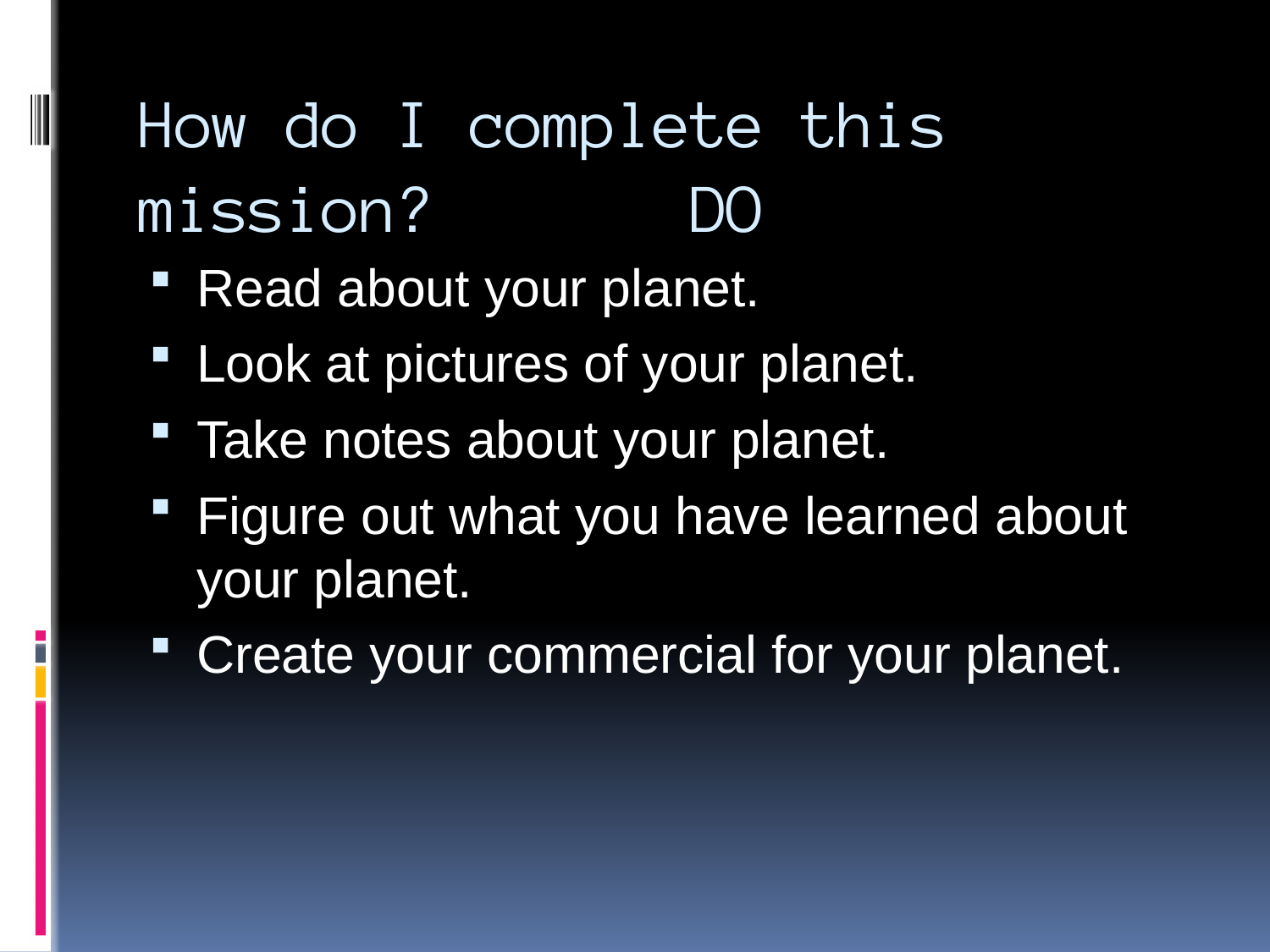

# How do I complete this mission?       DO
Read about your planet.
Look at pictures of your planet.
Take notes about your planet.
Figure out what you have learned about your planet.
Create your commercial for your planet.